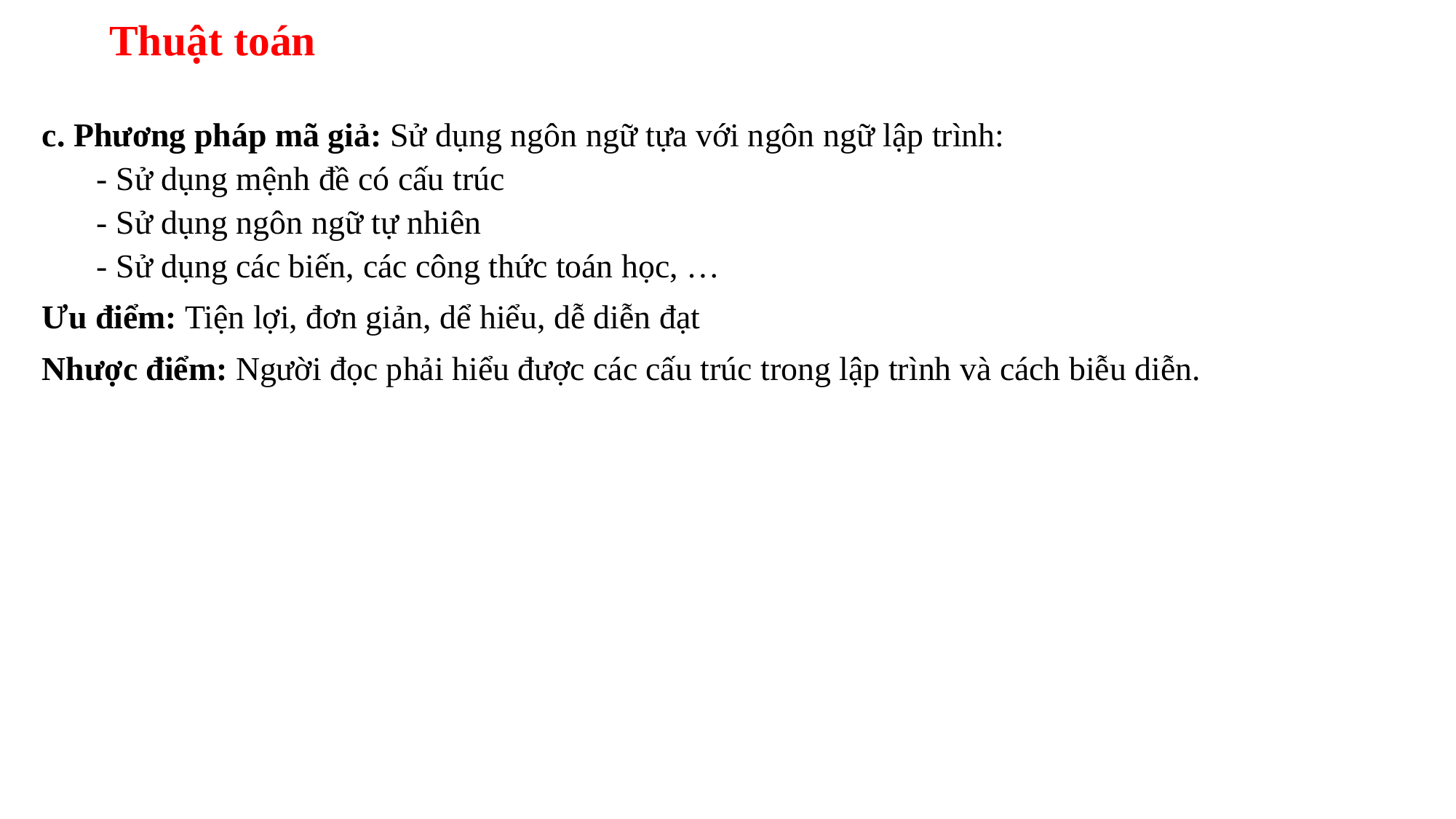

# Thuật toán
c. Phương pháp mã giả: Sử dụng ngôn ngữ tựa với ngôn ngữ lập trình:
- Sử dụng mệnh đề có cấu trúc
- Sử dụng ngôn ngữ tự nhiên
- Sử dụng các biến, các công thức toán học, …
Ưu điểm: Tiện lợi, đơn giản, dể hiểu, dễ diễn đạt
Nhược điểm: Người đọc phải hiểu được các cấu trúc trong lập trình và cách biễu diễn.